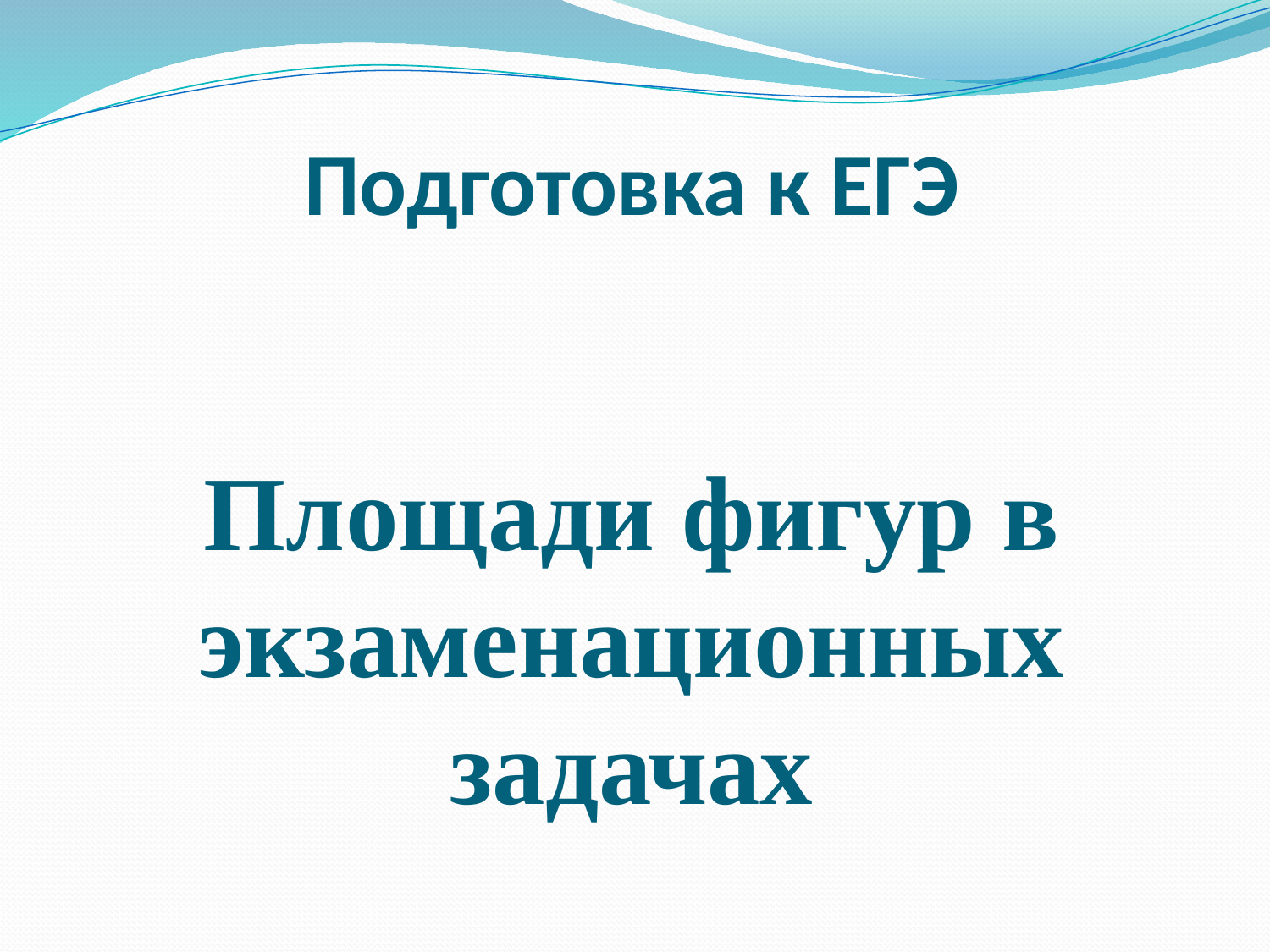

# Подготовка к ЕГЭ Площади фигур в экзаменационных задачах